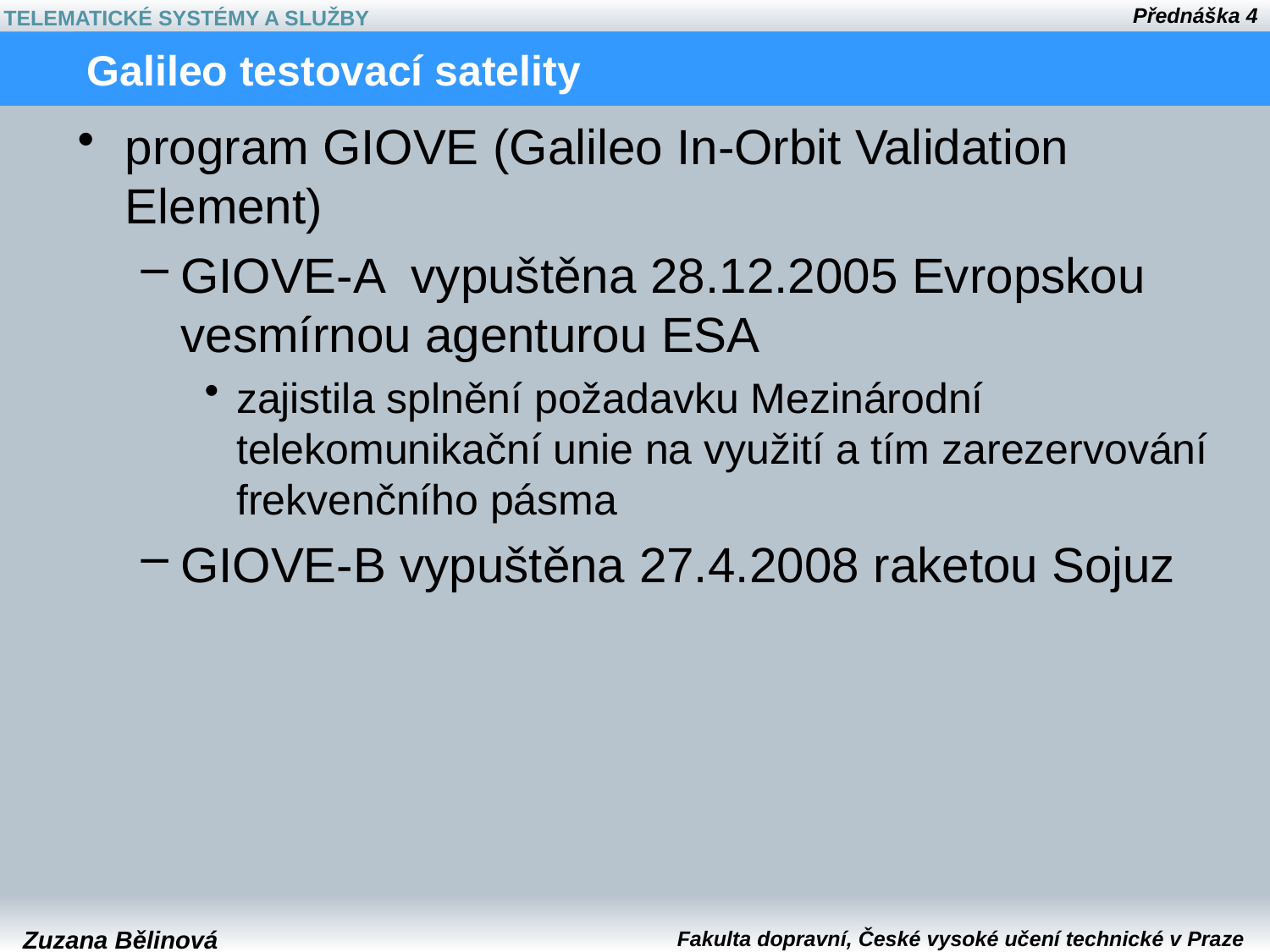

# Galileo testovací satelity
program GIOVE (Galileo In-Orbit Validation Element)
GIOVE-A  vypuštěna 28.12.2005 Evropskou vesmírnou agenturou ESA
zajistila splnění požadavku Mezinárodní telekomunikační unie na využití a tím zarezervování frekvenčního pásma
GIOVE-B vypuštěna 27.4.2008 raketou Sojuz